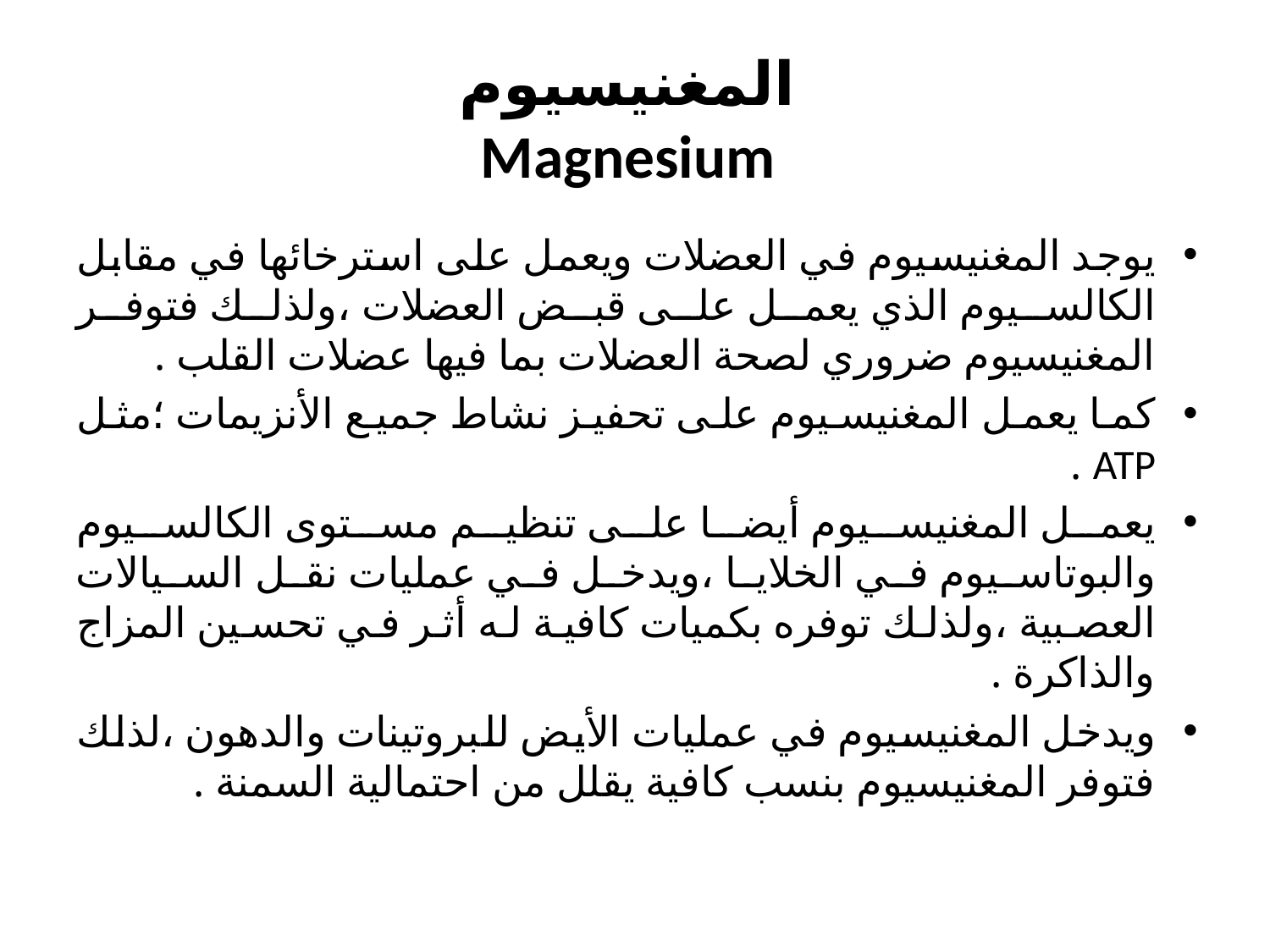

# المغنيسيوم  Magnesium
يوجد المغنيسيوم في العضلات ويعمل على استرخائها في مقابل الكالسيوم الذي يعمل على قبض العضلات ،ولذلك فتوفر المغنيسيوم ضروري لصحة العضلات بما فيها عضلات القلب .
كما يعمل المغنيسيوم على تحفيز نشاط جميع الأنزيمات ؛مثل ATP .
يعمل المغنيسيوم أيضا على تنظيم مستوى الكالسيوم والبوتاسيوم في الخلايا ،ويدخل في عمليات نقل السيالات العصبية ،ولذلك توفره بكميات كافية له أثر في تحسين المزاج والذاكرة .
ويدخل المغنيسيوم في عمليات الأيض للبروتينات والدهون ،لذلك فتوفر المغنيسيوم بنسب كافية يقلل من احتمالية السمنة .